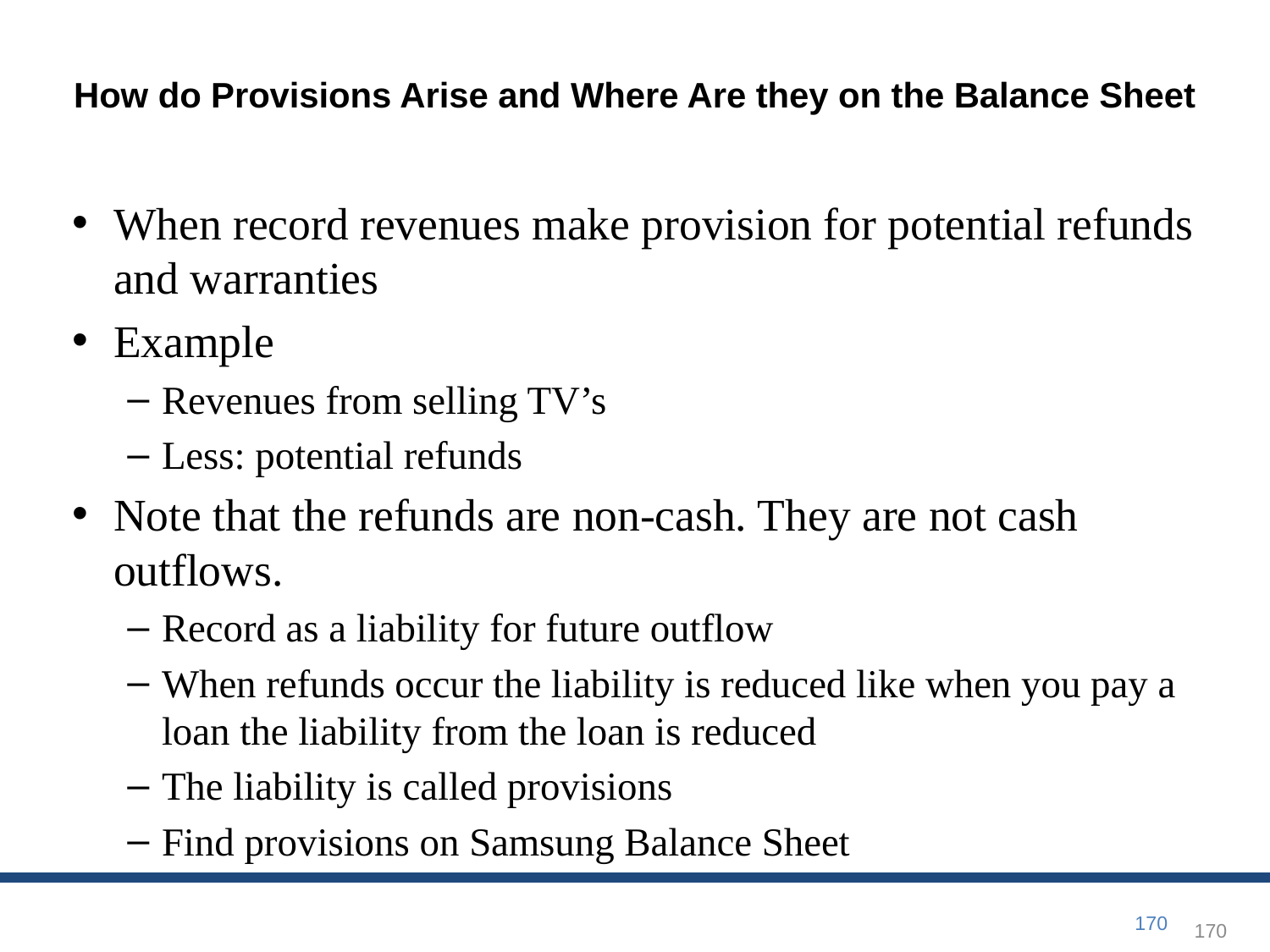

# How do Provisions Arise and Where Are they on the Balance Sheet
When record revenues make provision for potential refunds and warranties
Example
Revenues from selling TV’s
Less: potential refunds
Note that the refunds are non-cash. They are not cash outflows.
Record as a liability for future outflow
When refunds occur the liability is reduced like when you pay a loan the liability from the loan is reduced
The liability is called provisions
Find provisions on Samsung Balance Sheet

170